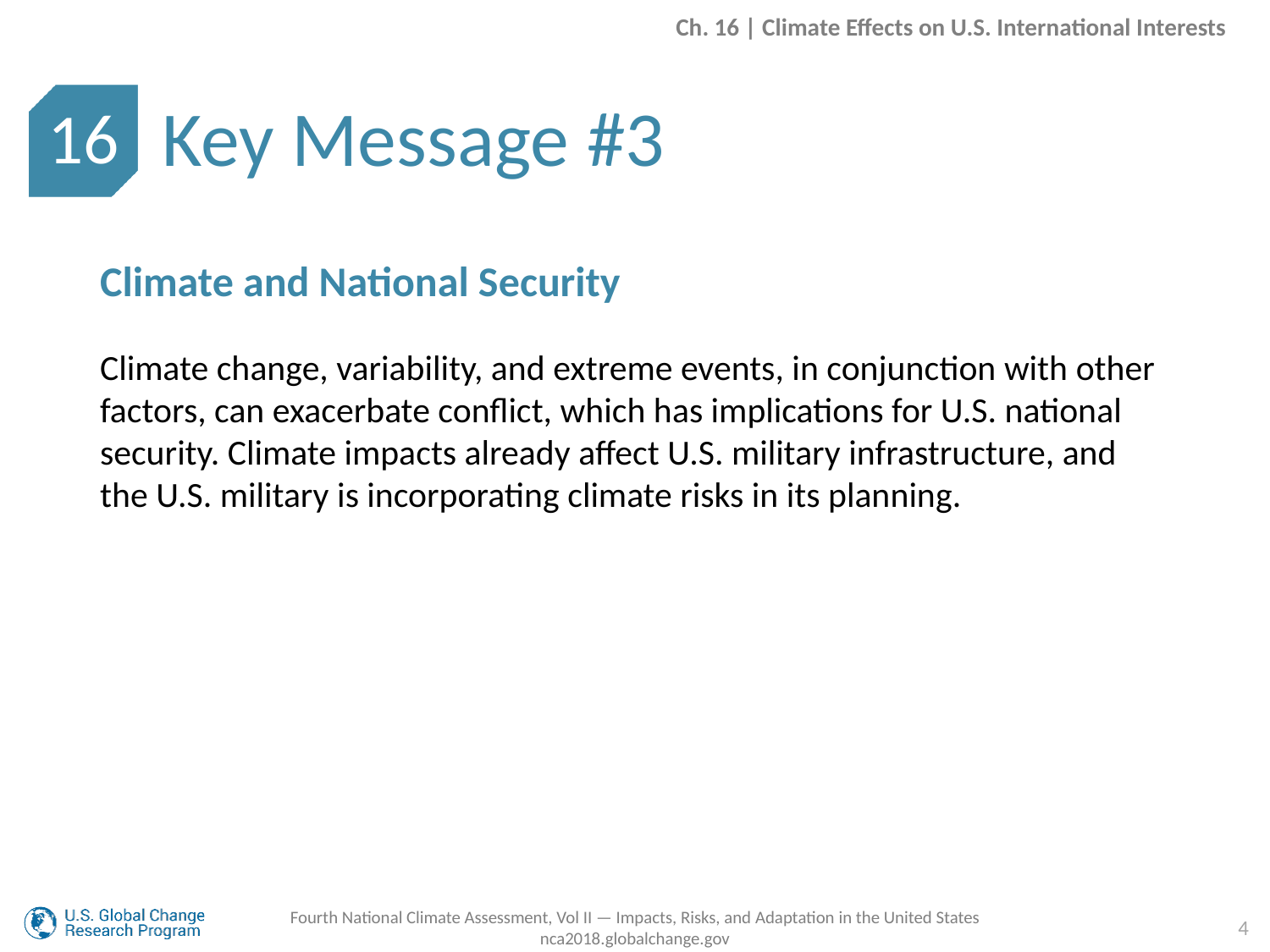

Ch. 16 | Climate Effects on U.S. International Interests
Key Message #3
16
Climate and National Security
Climate change, variability, and extreme events, in conjunction with other factors, can exacerbate conflict, which has implications for U.S. national security. Climate impacts already affect U.S. military infrastructure, and the U.S. military is incorporating climate risks in its planning.